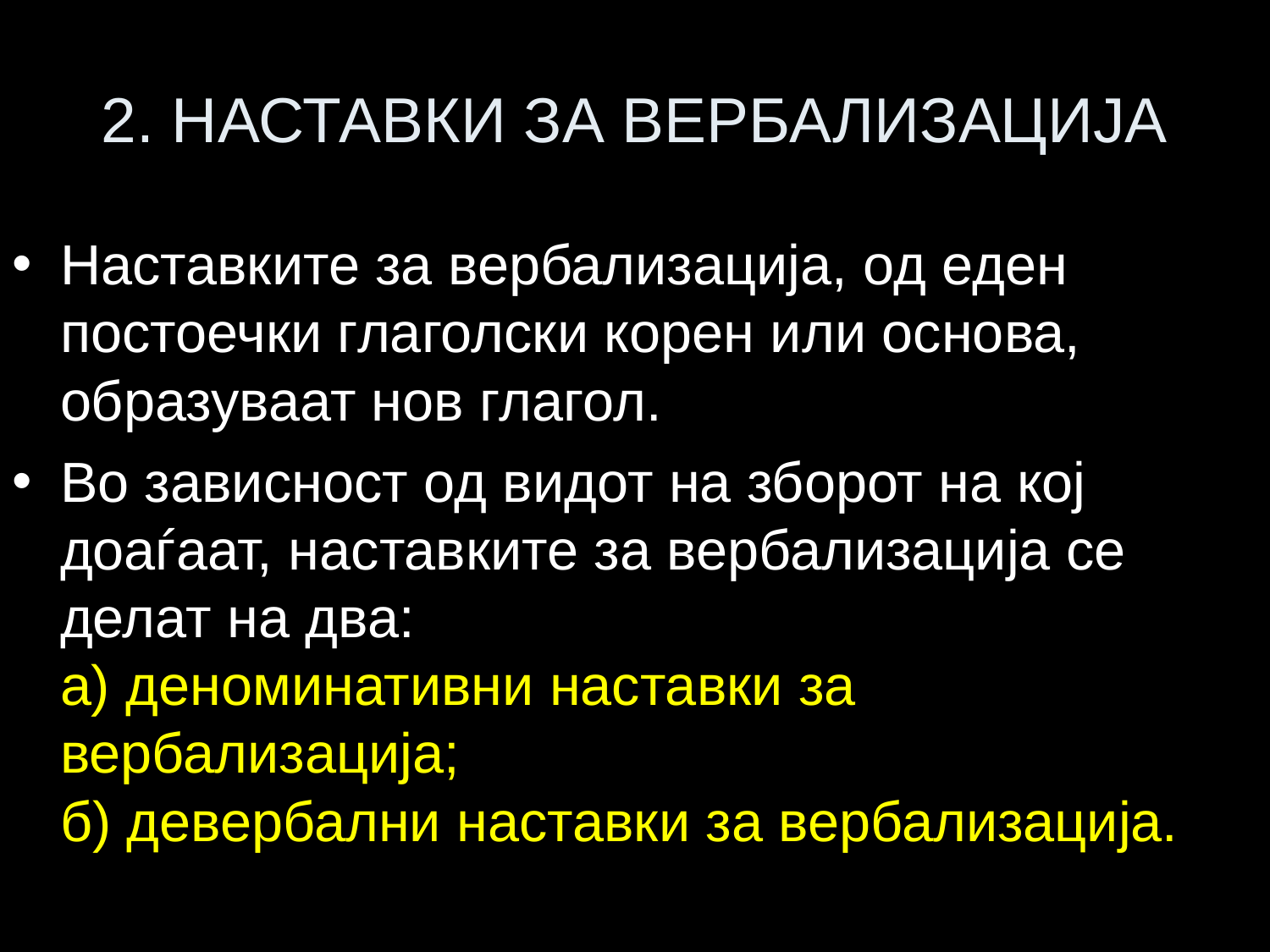

# 2. НАСТАВКИ ЗА ВЕРБАЛИЗАЦИЈА
Наставките за вербализација, од еден постоечки глаголски корен или основа, образуваат нов глагол.
Во зависност од видот на зборот на кој доаѓаат, наставките за вербализација се делат на два:
a) деноминативни наставки за вербализација;
б) девербални наставки за вербализација.